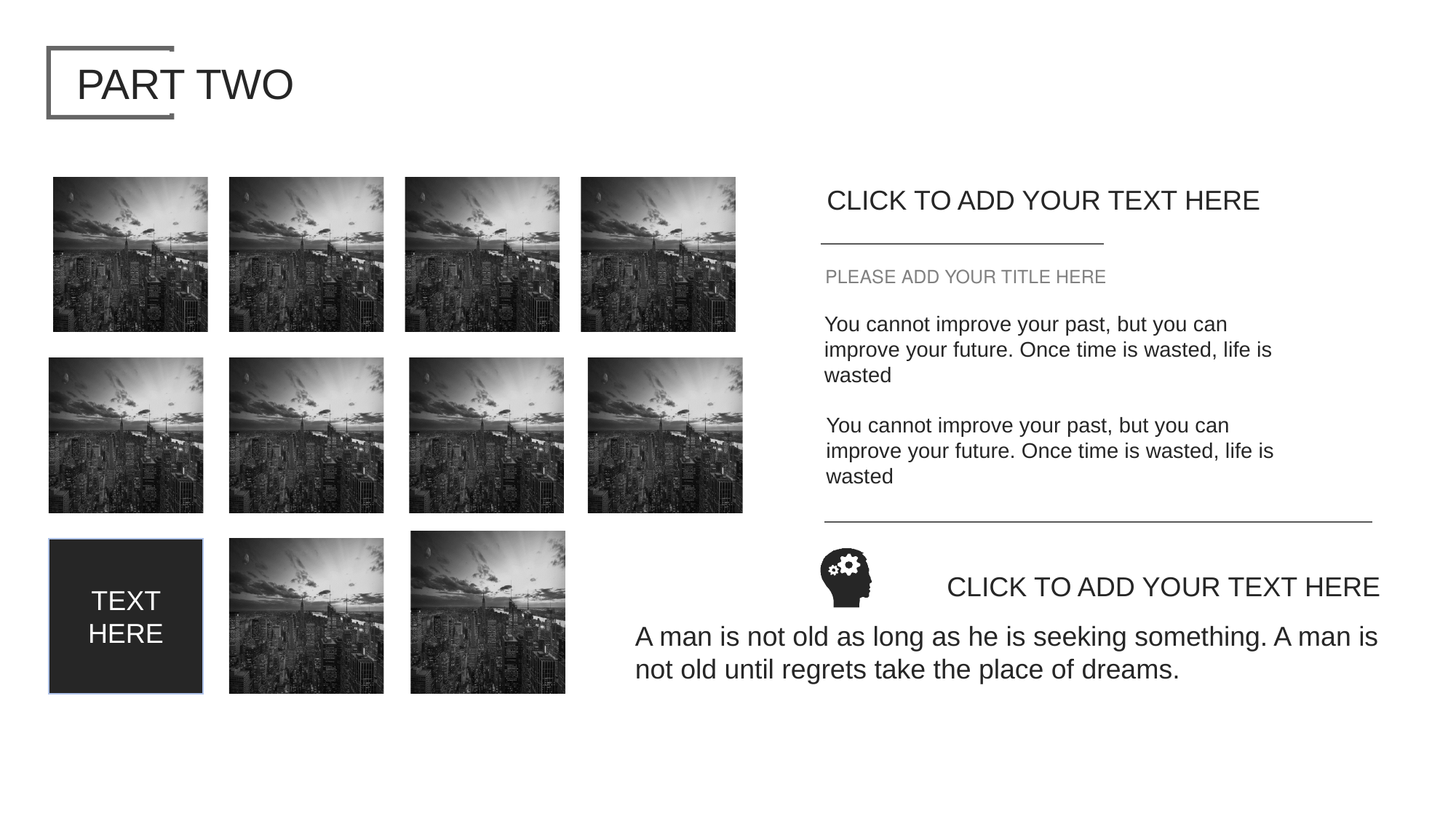

PART TWO

CLICK TO ADD YOUR TEXT HERE

PLEASE ADD YOUR TITLE HERE
You cannot improve your past, but you can improve your future. Once time is wasted, life is wasted.
You cannot improve your past, but you can improve your future. Once time is wasted, life is wasted.

TEXT HERE

CLICK TO ADD YOUR TEXT HERE
A man is not old as long as he is seeking something. A man is not old until regrets take the place of dreams.